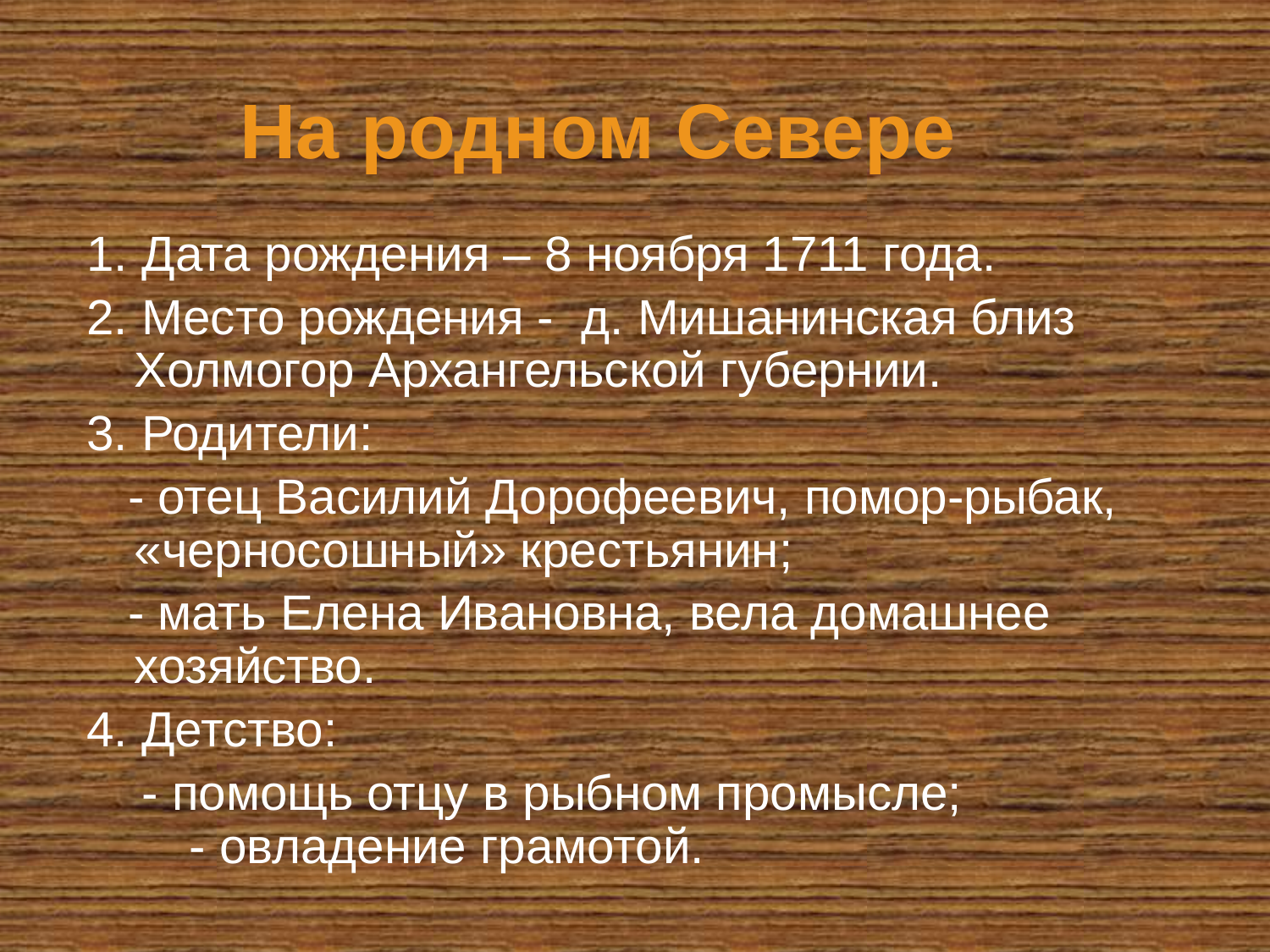

# На родном Севере
1. Дата рождения – 8 ноября 1711 года.
2. Место рождения -  д. Мишанинская близ Холмогор Архангельской губернии.
3. Родители:
   - отец Василий Дорофеевич, помор-рыбак, «черносошный» крестьянин;
   - мать Елена Ивановна, вела домашнее хозяйство.
4. Детство:
    - помощь отцу в рыбном промысле;                     - овладение грамотой.